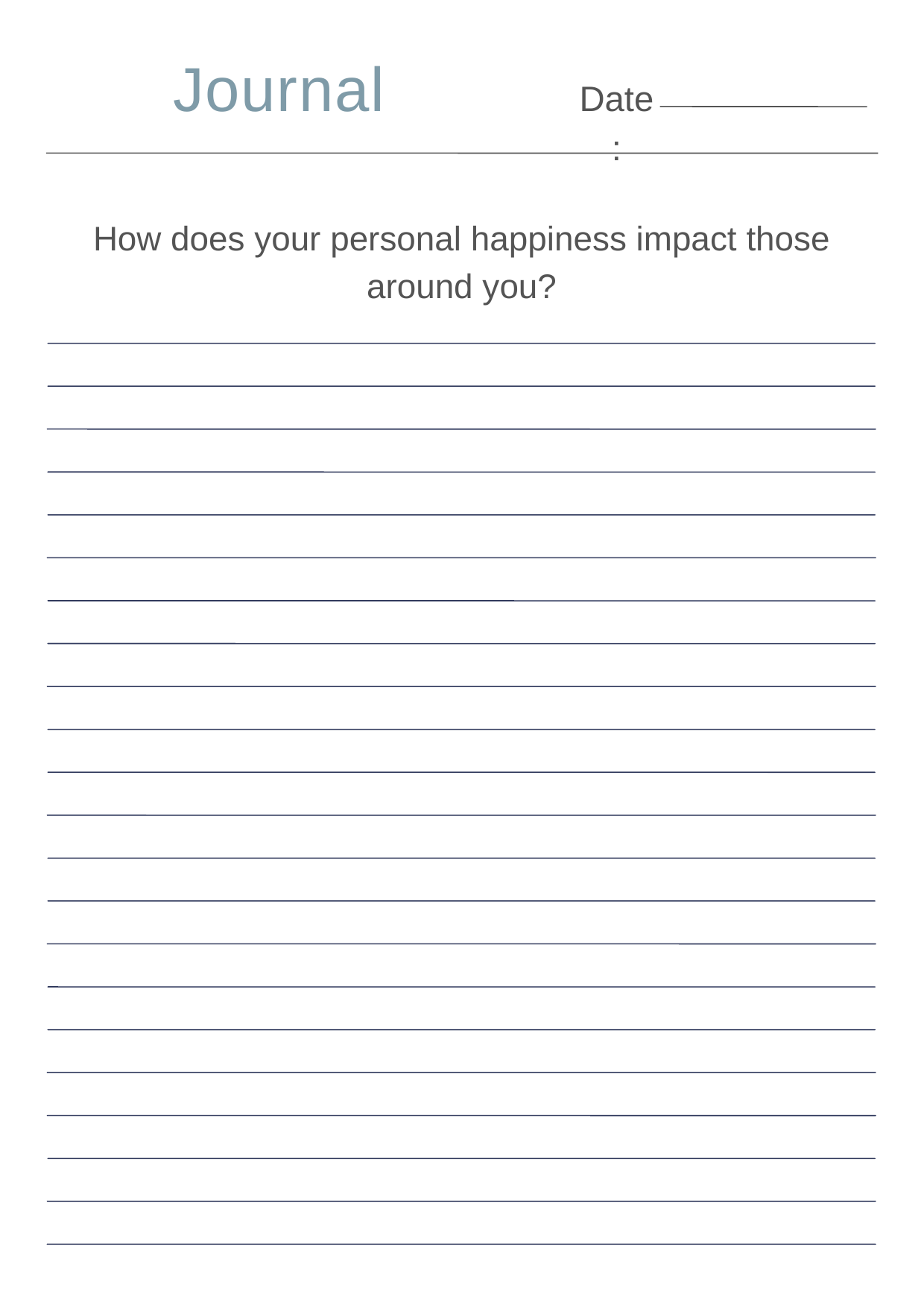

Journal
Date:

How does your personal happiness impact those around you?